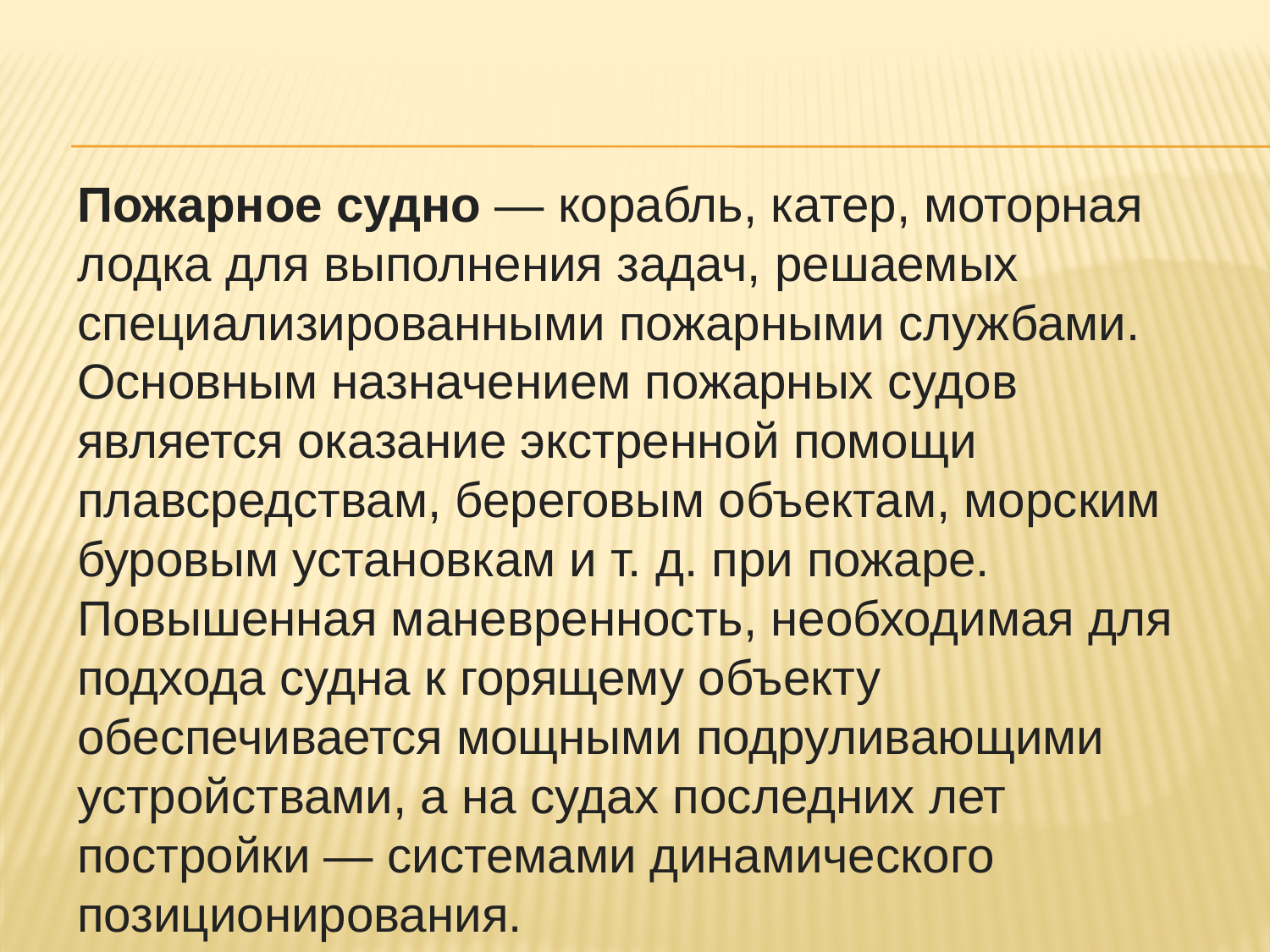

Пожарное судно — корабль, катер, моторная лодка для выполнения задач, решаемых специализированными пожарными службами. Основным назначением пожарных судов является оказание экстренной помощи плавсредствам, береговым объектам, морским буровым установкам и т. д. при пожаре. Повышенная маневренность, необходимая для подхода судна к горящему объекту обеспечивается мощными подруливающими устройствами, а на судах последних лет постройки — системами динамического позиционирования.